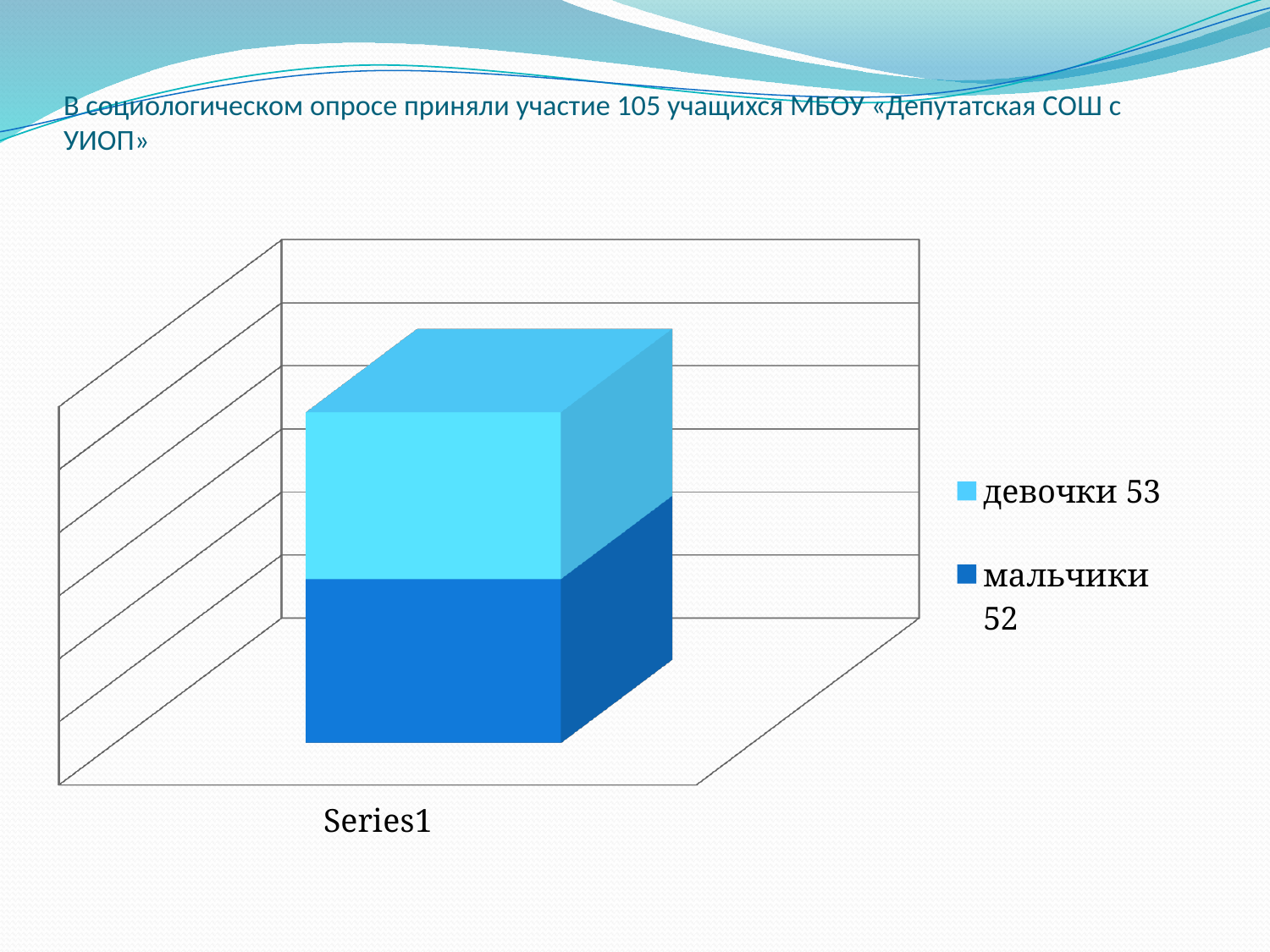

# В социологическом опросе приняли участие 105 учащихся МБОУ «Депутатская СОШ с УИОП»

[unsupported chart]